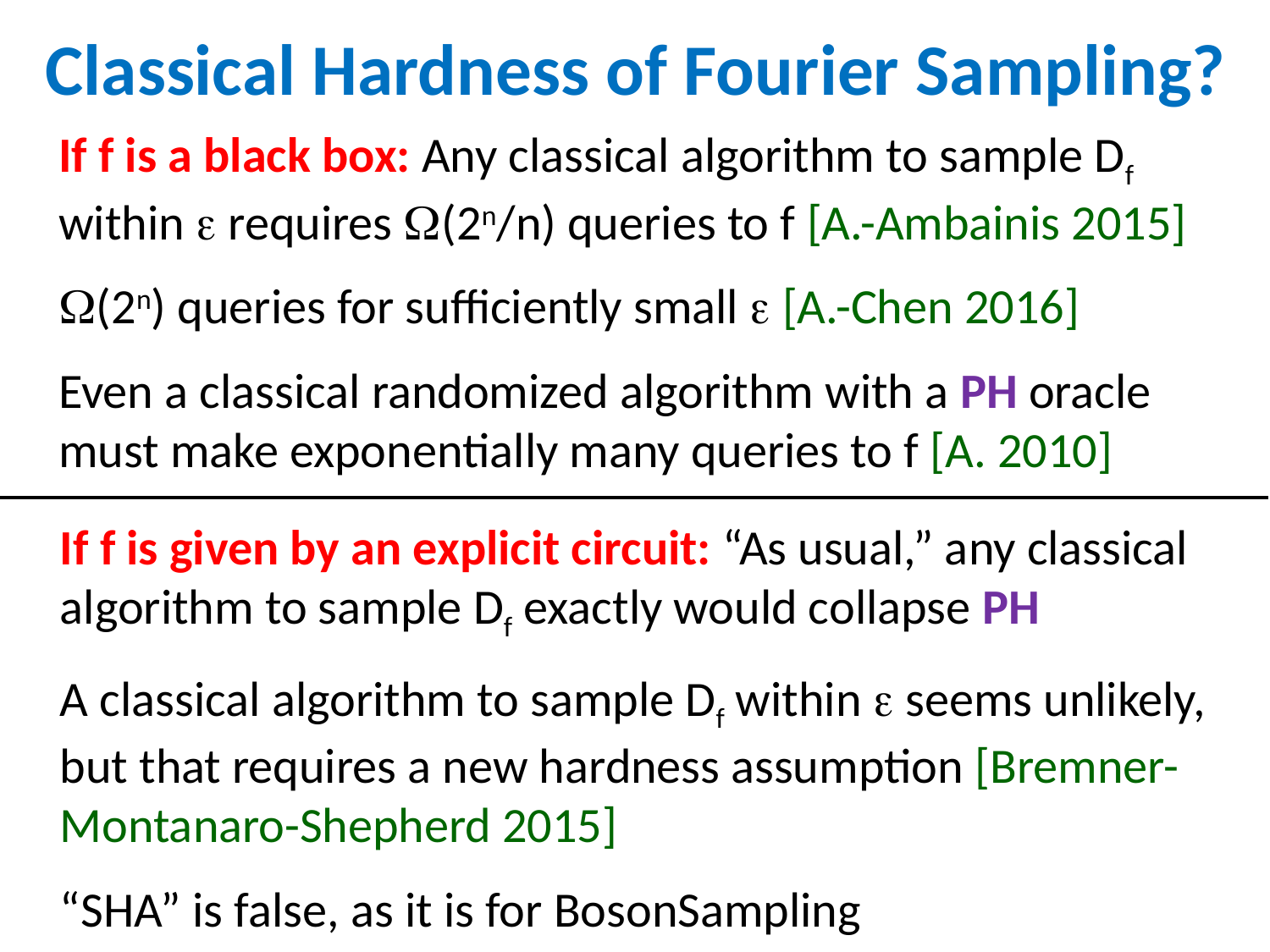

Classical Hardness of Fourier Sampling?
If f is a black box: Any classical algorithm to sample Df within ε requires Ω(2n/n) queries to f [A.-Ambainis 2015]
Ω(2n) queries for sufficiently small ε [A.-Chen 2016]
Even a classical randomized algorithm with a PH oracle must make exponentially many queries to f [A. 2010]
If f is given by an explicit circuit: “As usual,” any classical algorithm to sample Df exactly would collapse PH
A classical algorithm to sample Df within ε seems unlikely, but that requires a new hardness assumption [Bremner-Montanaro-Shepherd 2015]
“SHA” is false, as it is for BosonSampling